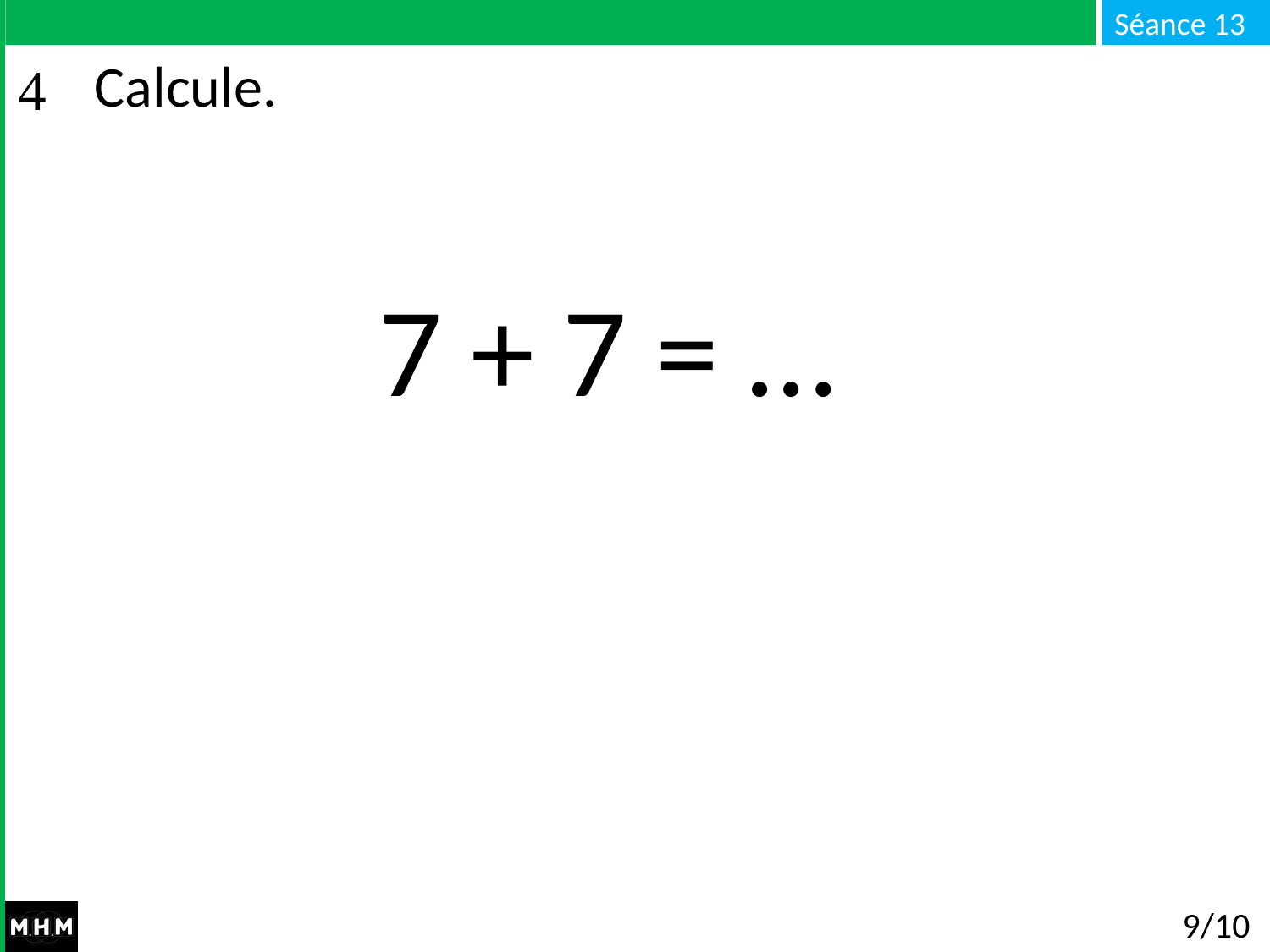

# Calcule.
7 + 7 = …
9/10